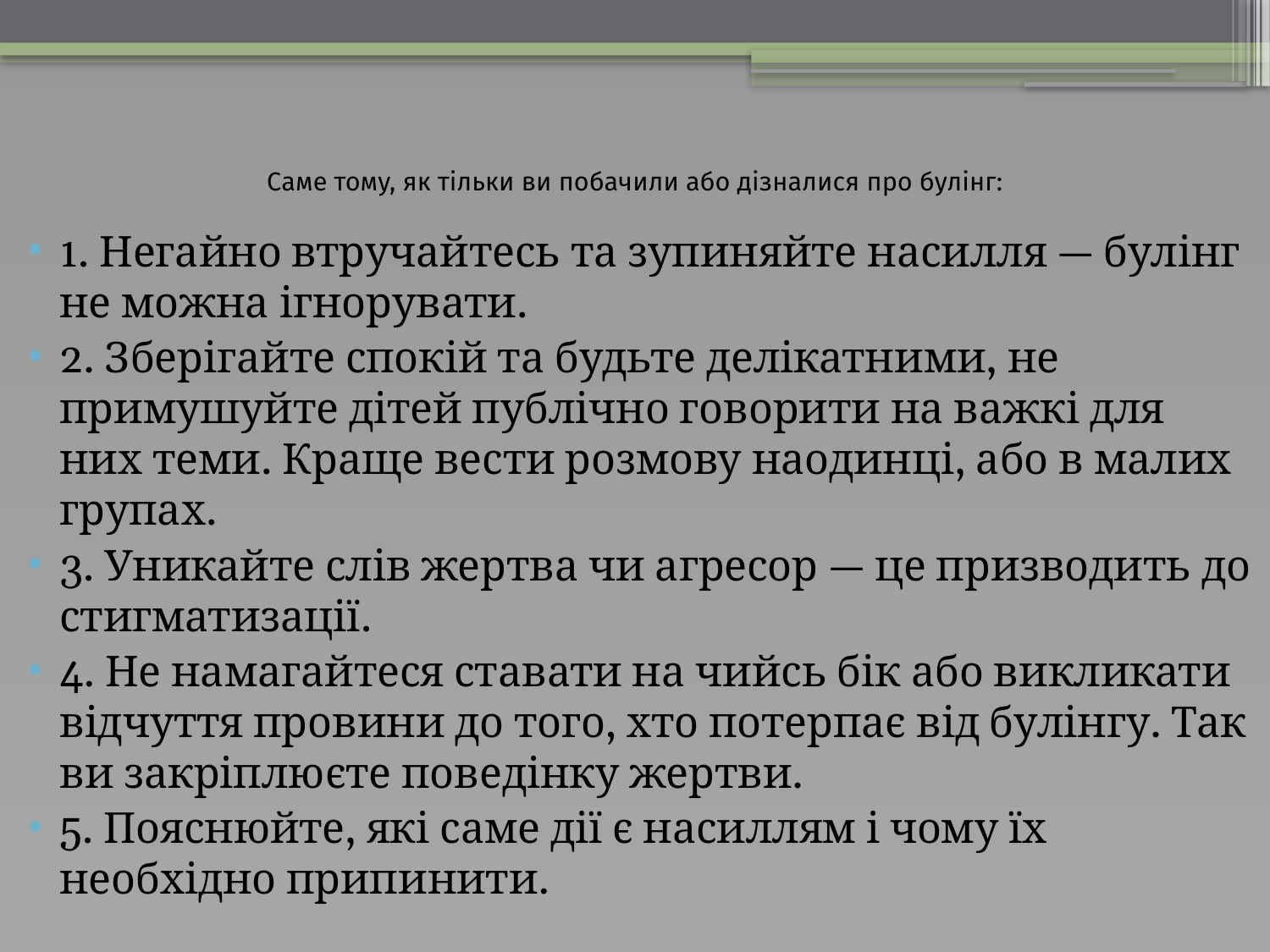

# Саме тому, як тільки ви побачили або дізналися про булінг:
1. Негайно втручайтесь та зупиняйте насилля — булінг не можна ігнорувати.
2. Зберігайте спокій та будьте делікатними, не примушуйте дітей публічно говорити на важкі для них теми. Краще вести розмову наодинці, або в малих групах.
3. Уникайте слів жертва чи агресор — це призводить до стигматизації.
4. Не намагайтеся ставати на чийсь бік або викликати відчуття провини до того, хто потерпає від булінгу. Так ви закріплюєте поведінку жертви.
5. Пояснюйте, які саме дії є насиллям і чому їх необхідно припинити.